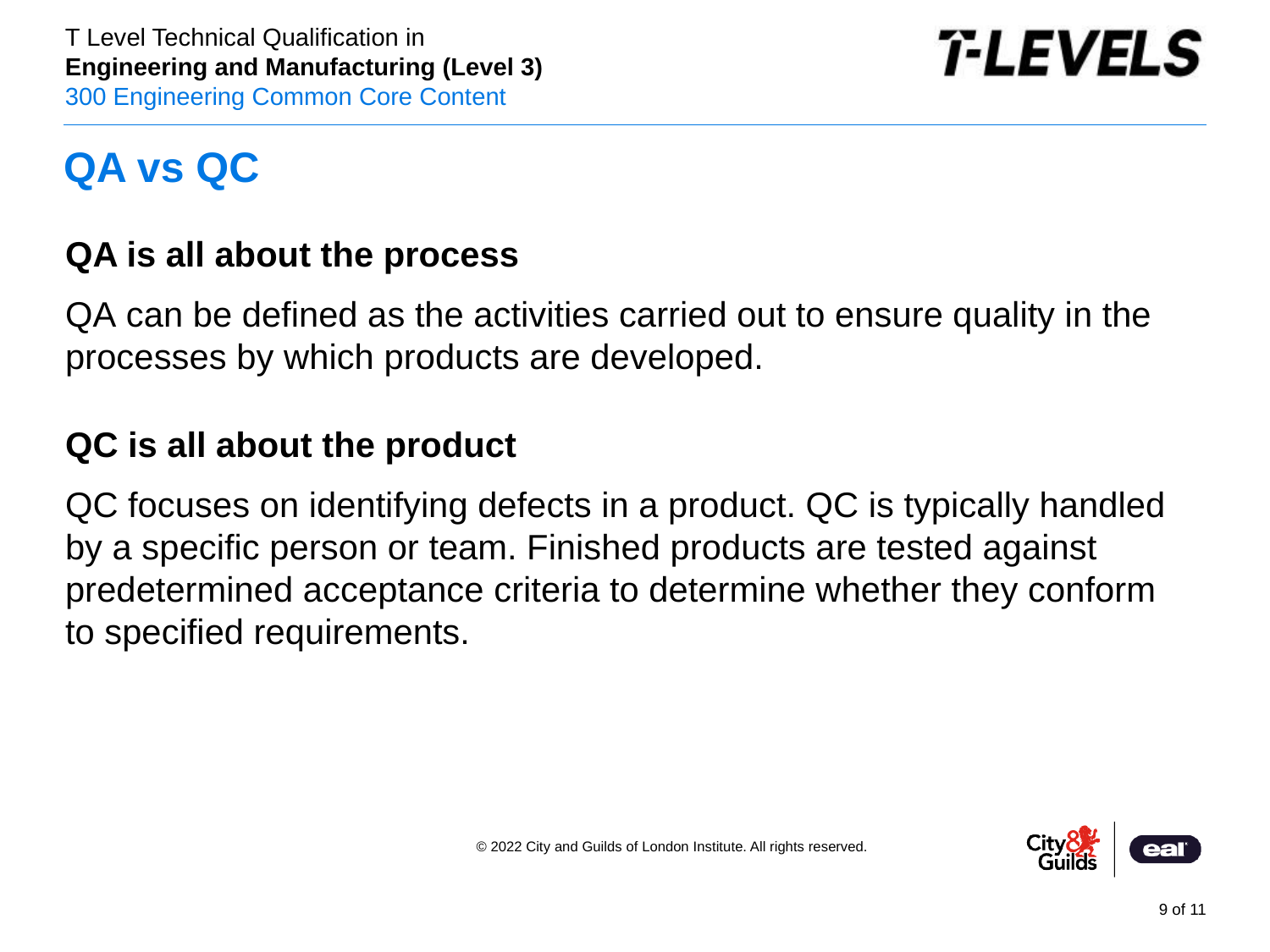

# QA vs QC
QA is all about the process
QA can be defined as the activities carried out to ensure quality in the processes by which products are developed.
QC is all about the product
QC focuses on identifying defects in a product. QC is typically handled by a specific person or team. Finished products are tested against predetermined acceptance criteria to determine whether they conform to specified requirements.